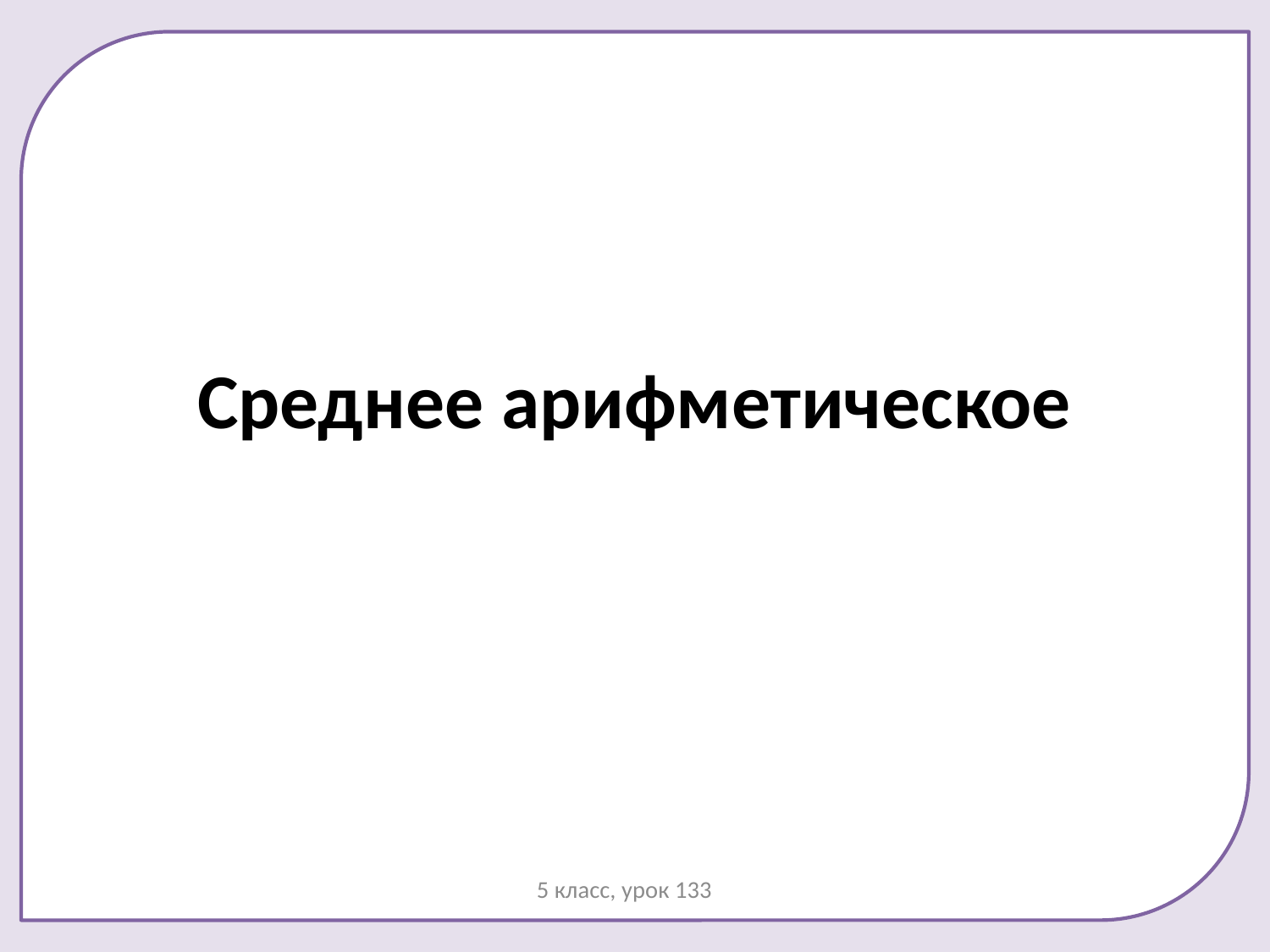

# Среднее арифметическое
5 класс, урок 133